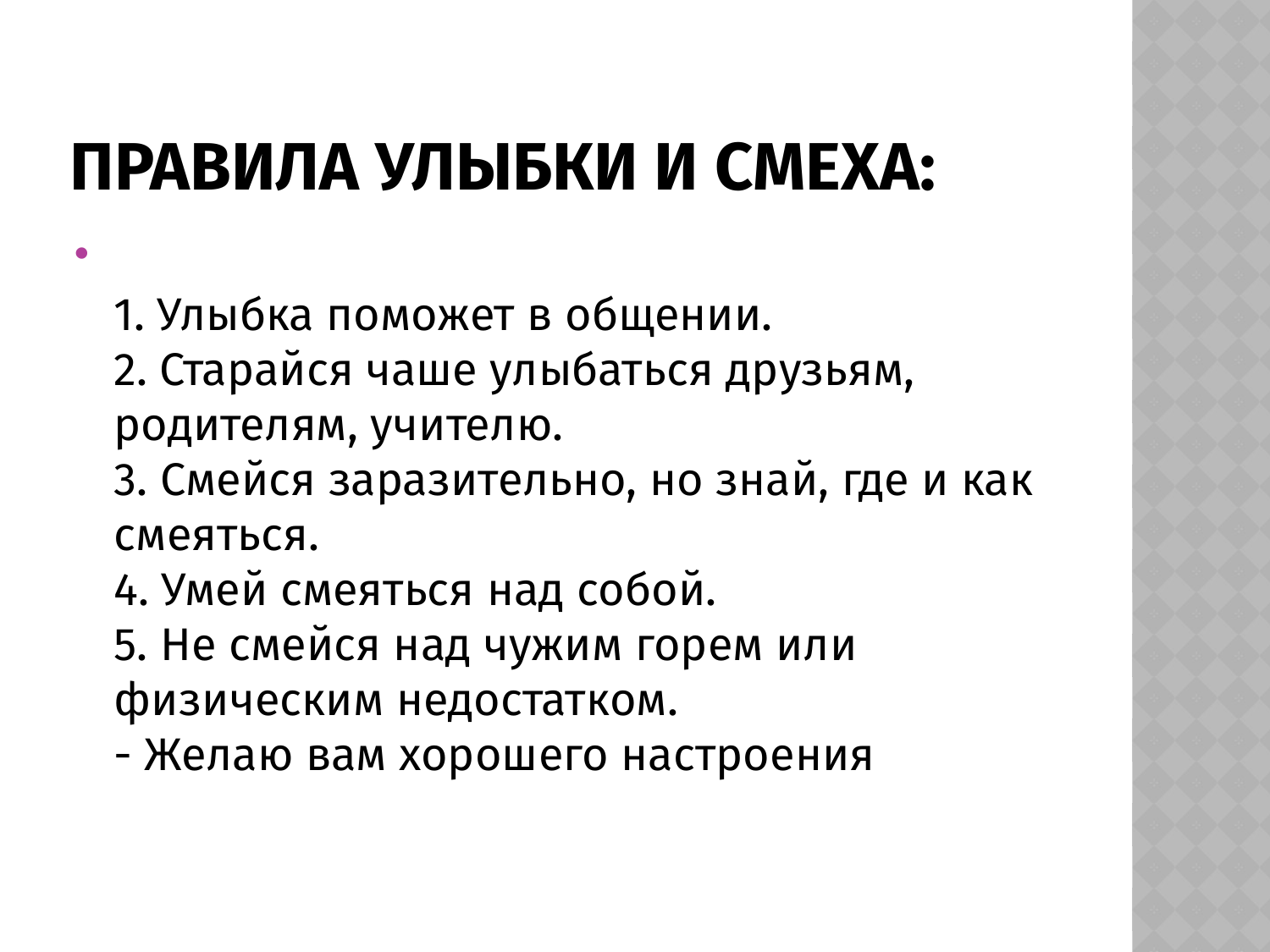

# Правила улыбки и смеха:
1. Улыбка поможет в общении. 
2. Старайся чаше улыбаться друзьям, родителям, учителю.
3. Смейся заразительно, но знай, где и как смеяться.
4. Умей смеяться над собой.
5. Не смейся над чужим горем или физическим недостатком.
- Желаю вам хорошего настроения